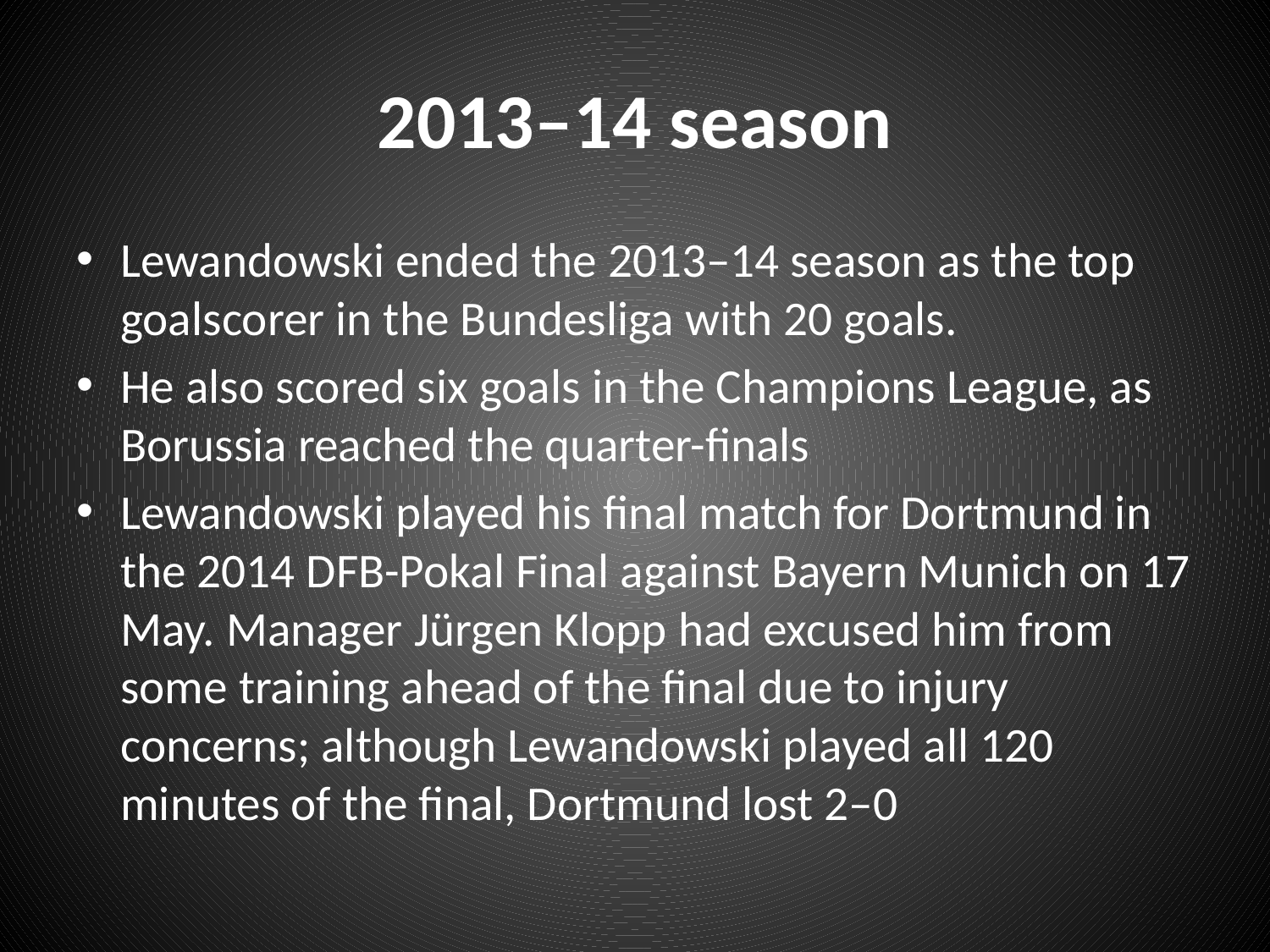

# 2013–14 season
Lewandowski ended the 2013–14 season as the top goalscorer in the Bundesliga with 20 goals.
He also scored six goals in the Champions League, as Borussia reached the quarter-finals
Lewandowski played his final match for Dortmund in the 2014 DFB-Pokal Final against Bayern Munich on 17 May. Manager Jürgen Klopp had excused him from some training ahead of the final due to injury concerns; although Lewandowski played all 120 minutes of the final, Dortmund lost 2–0